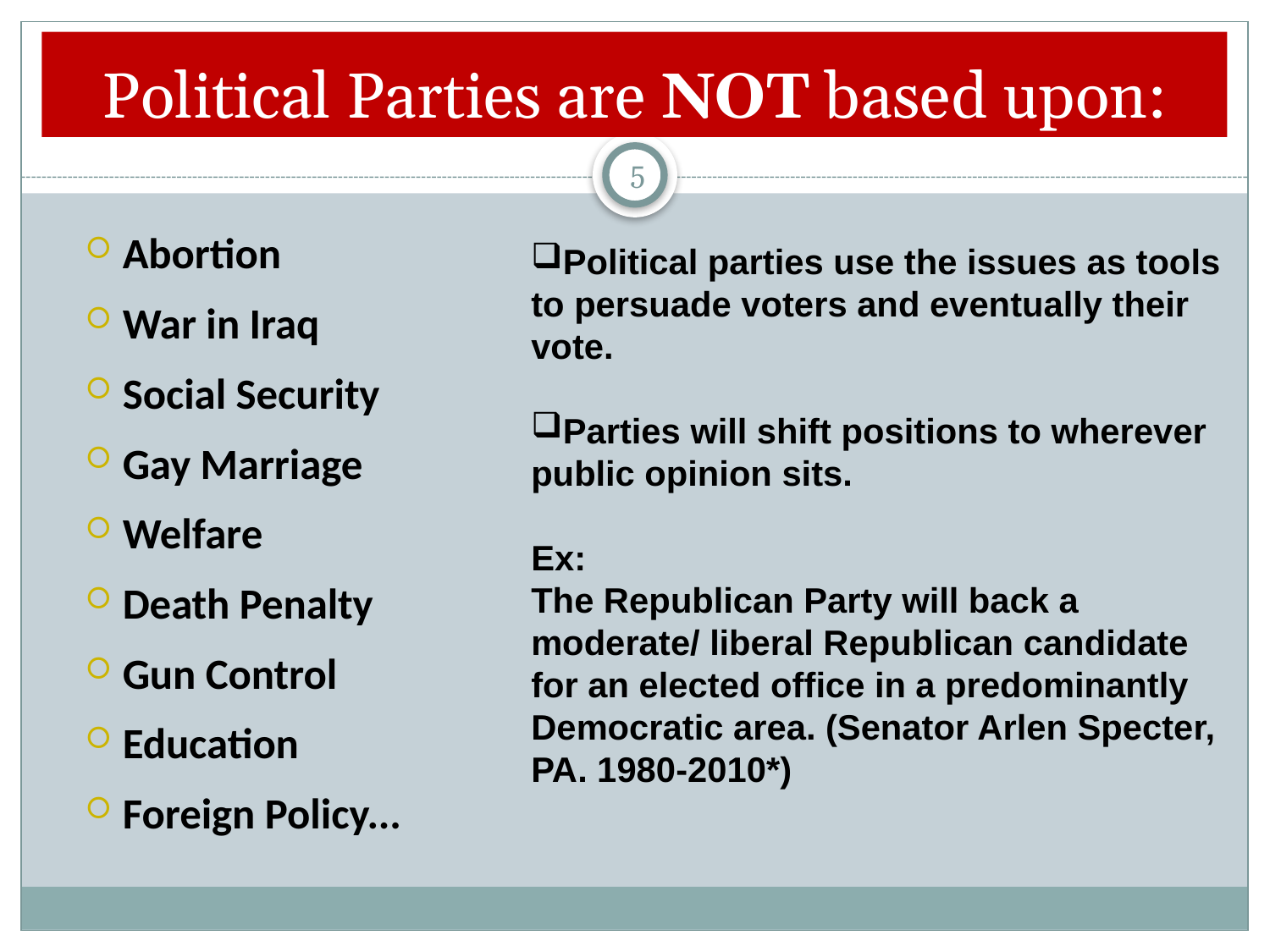

# Political Parties are NOT based upon:
5
Abortion
War in Iraq
Social Security
Gay Marriage
Welfare
Death Penalty
Gun Control
Education
Foreign Policy...

Political parties use the issues as tools to persuade voters and eventually their vote.

Parties will shift positions to wherever public opinion sits.

Ex:
The Republican Party will back a moderate/ liberal Republican candidate for an elected office in a predominantly Democratic area. (Senator Arlen Specter, PA. 1980-2010*)